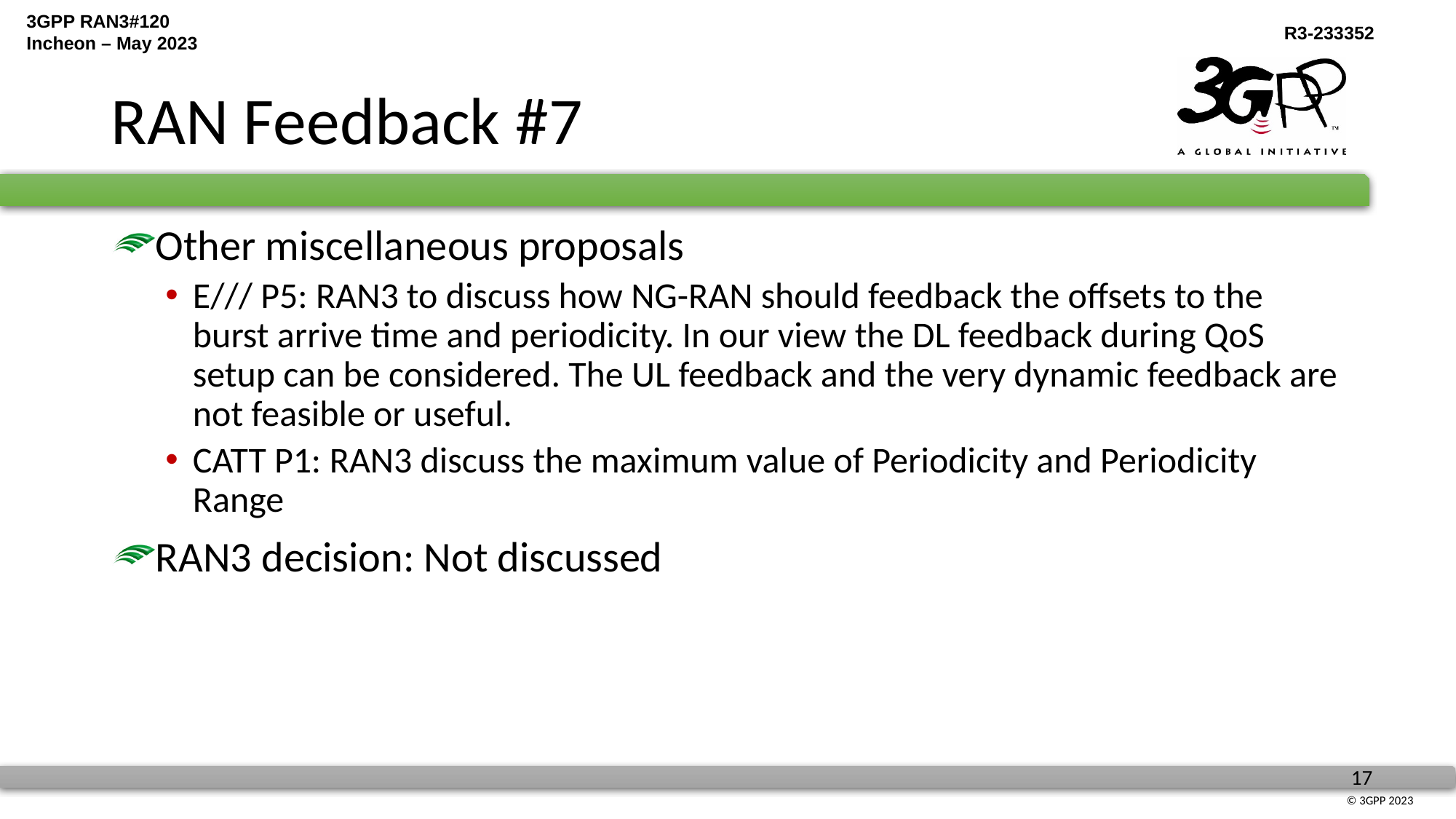

# RAN Feedback #7
Other miscellaneous proposals
E/// P5: RAN3 to discuss how NG-RAN should feedback the offsets to the burst arrive time and periodicity. In our view the DL feedback during QoS setup can be considered. The UL feedback and the very dynamic feedback are not feasible or useful.
CATT P1: RAN3 discuss the maximum value of Periodicity and Periodicity Range
RAN3 decision: Not discussed